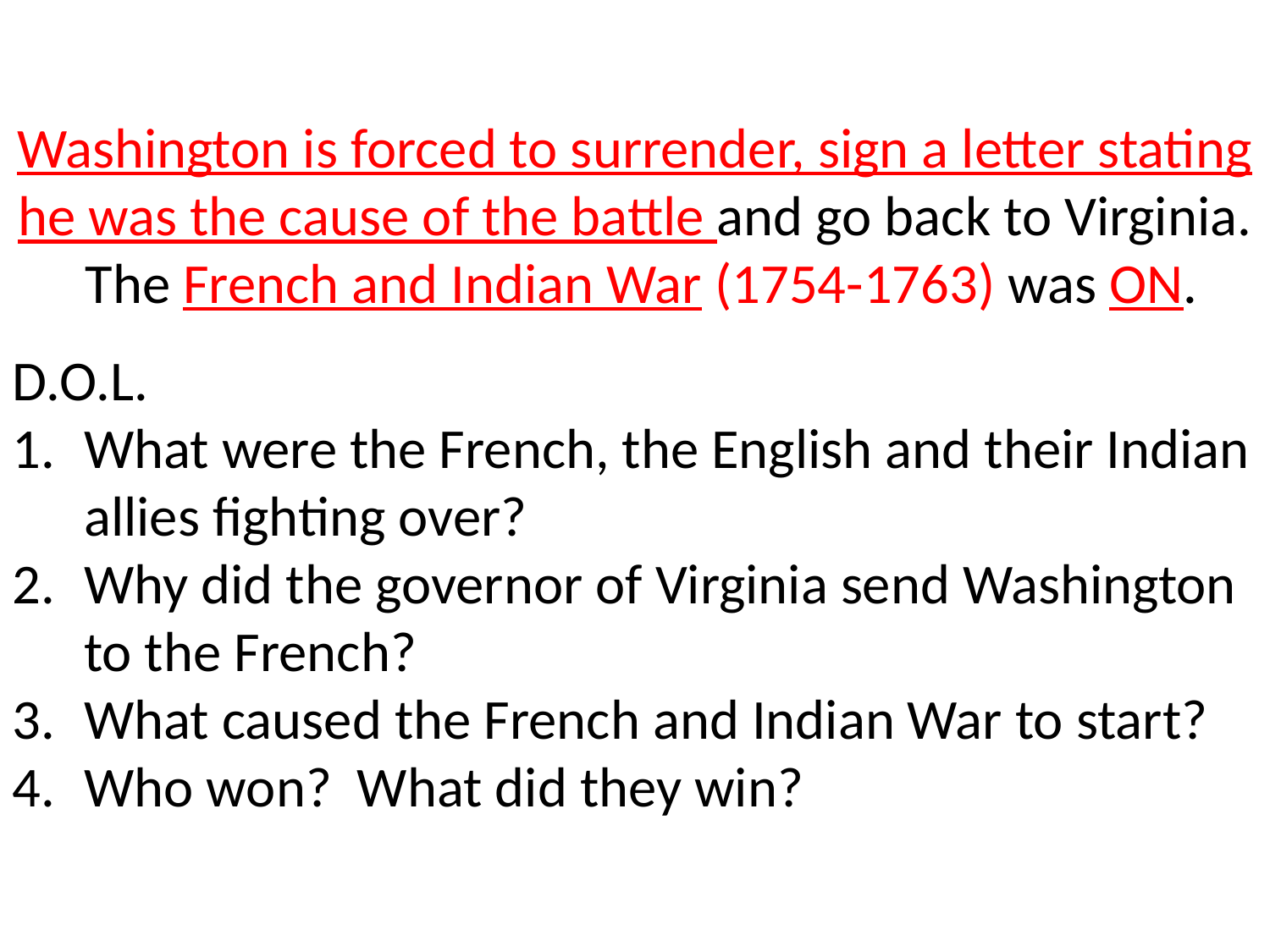

Washington is forced to surrender, sign a letter stating he was the cause of the battle and go back to Virginia.  The French and Indian War (1754-1763) was ON.
D.O.L.
What were the French, the English and their Indian allies fighting over?
Why did the governor of Virginia send Washington to the French?
What caused the French and Indian War to start?
Who won?  What did they win?